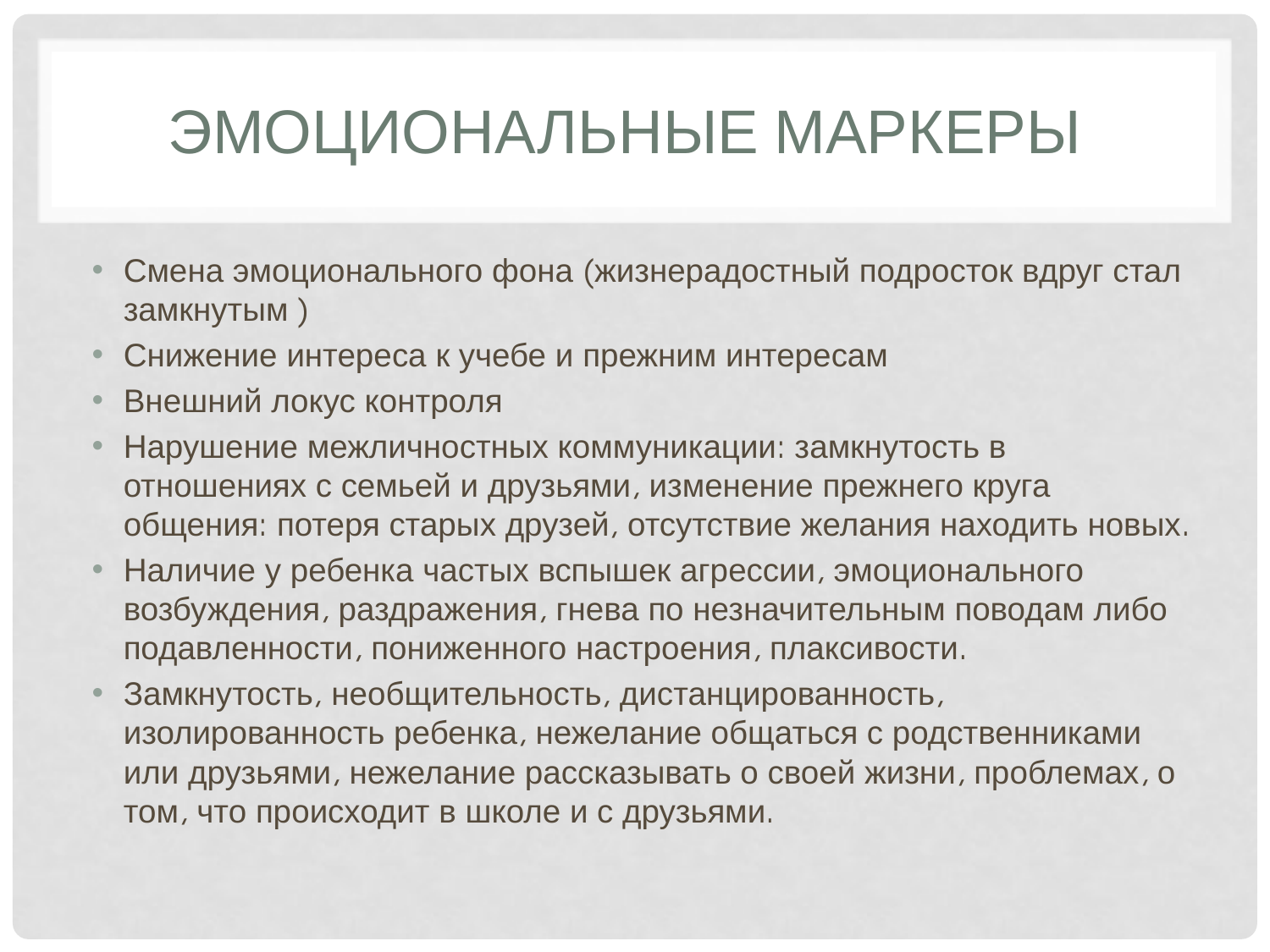

# Эмоциональные маркеры
Смена эмоционального фона (жизнерадостный подросток вдруг стал замкнутым )
Снижение интереса к учебе и прежним интересам
Внешний локус контроля
Нарушение межличностных коммуникации: замкнутость в отношениях с семьей и друзьями, изменение прежнего круга общения: потеря старых друзей, отсутствие желания находить новых.
Наличие у ребенка частых вспышек агрессии, эмоционального возбуждения, раздражения, гнева по незначительным поводам либо подавленности, пониженного настроения, плаксивости.
Замкнутость, необщительность, дистанцированность, изолированность ребенка, нежелание общаться с родственниками или друзьями, нежелание рассказывать о своей жизни, проблемах, о том, что происходит в школе и с друзьями.